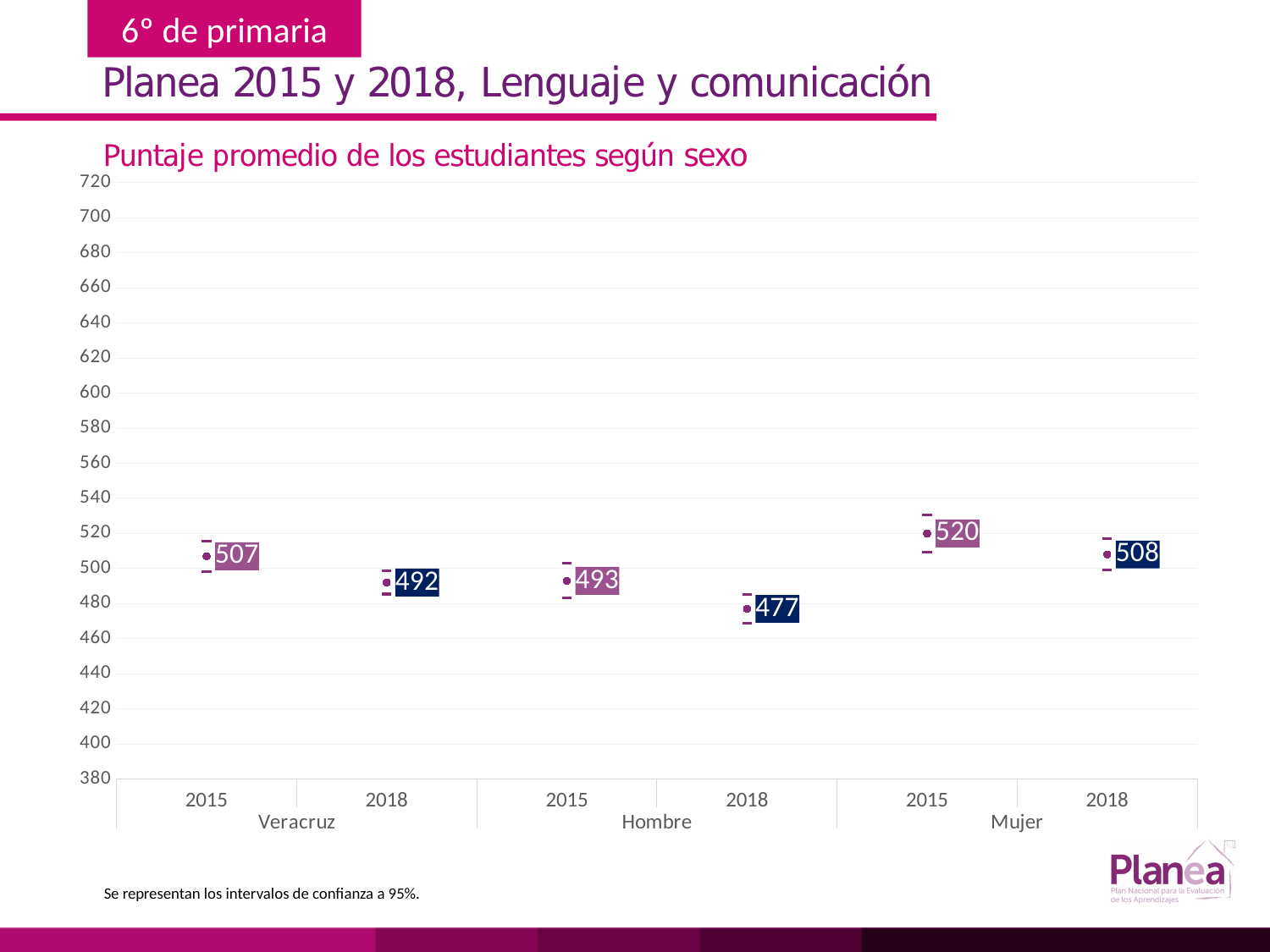

Planea 2015 y 2018, Lenguaje y comunicación

Puntaje promedio de los estudiantes según sexo

### Chart

| Category |  |  |  |
|---|---|---|---|
| 2015 | 498.244 | 515.756 | 507.0 |
| 2018 | 485.433 | 498.567 | 492.0 |
| 2015 | 483.05 | 502.95 | 493.0 |
| 2018 | 468.642 | 485.358 | 477.0 |
| 2015 | 509.453 | 530.547 | 520.0 |
| 2018 | 499.045 | 516.955 | 508.0 |
Se representan los intervalos de confianza a 95%.